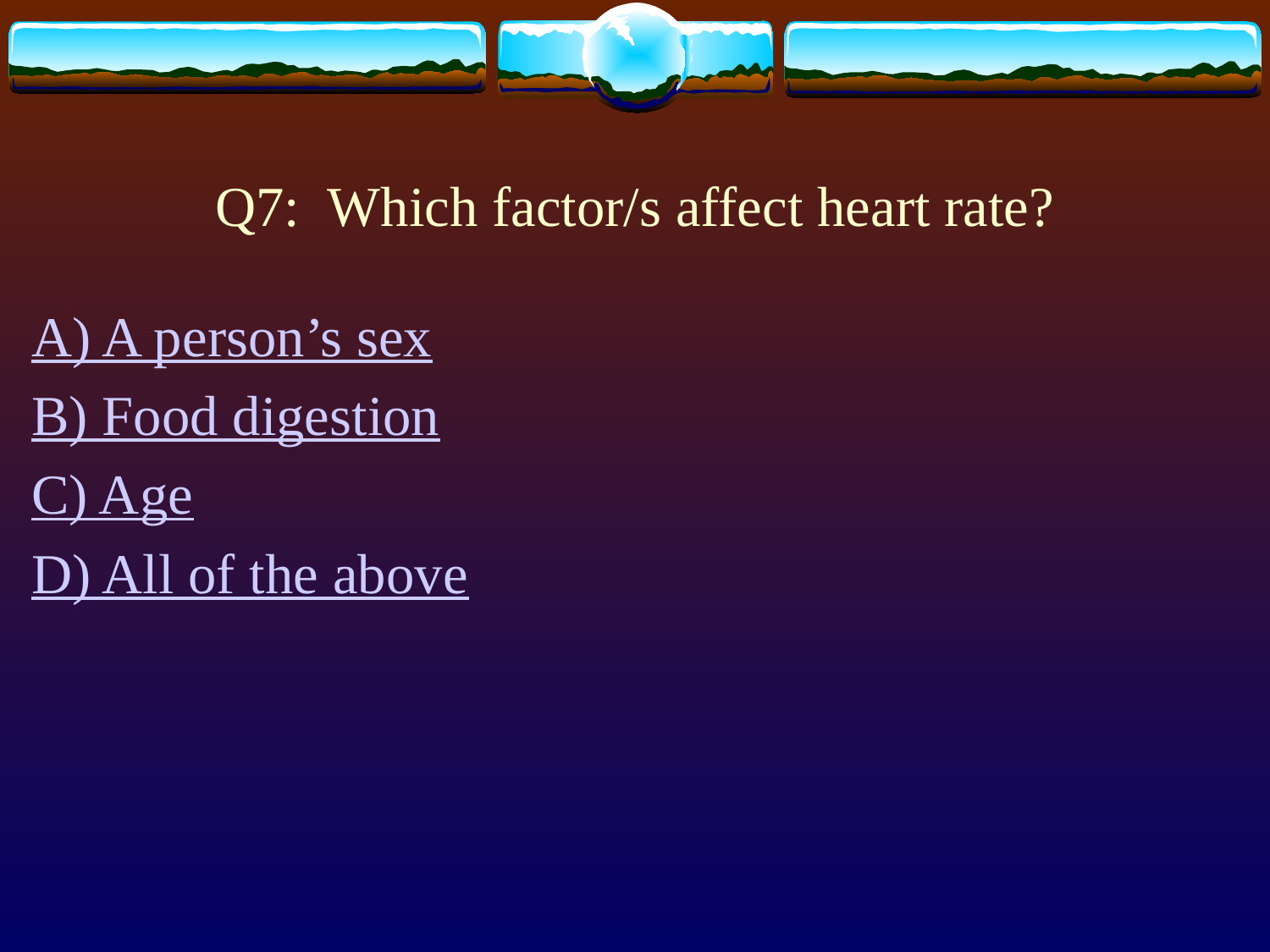

# Q7:  Which factor/s affect heart rate?
A) A person’s sex
B) Food digestion
C) Age
D) All of the above